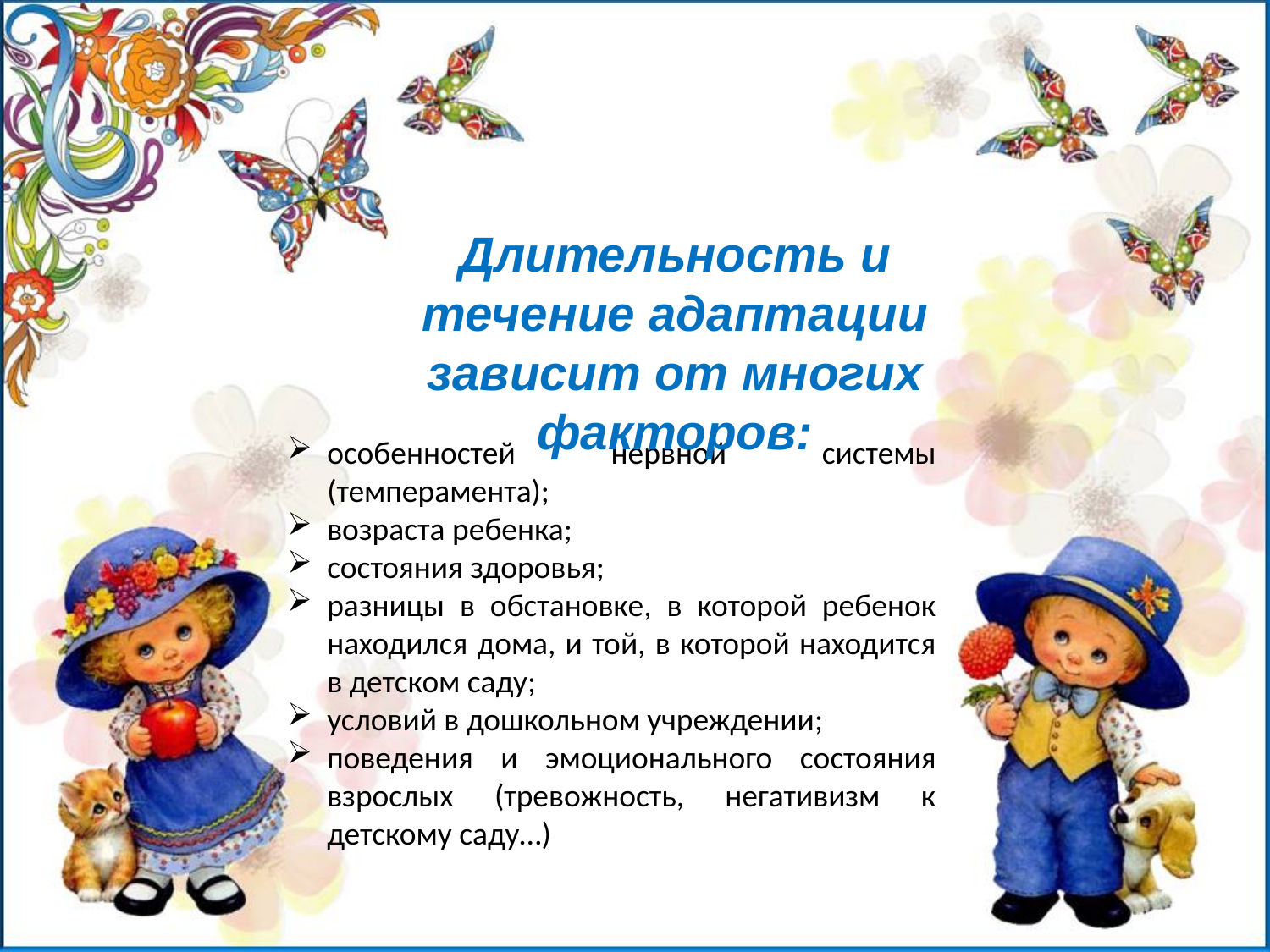

Длительность и течение адаптации зависит от многих факторов:
особенностей нервной системы (темперамента);
возраста ребенка;
состояния здоровья;
разницы в обстановке, в которой ребенок находился дома, и той, в которой находится в детском саду;
условий в дошкольном учреждении;
поведения и эмоционального состояния взрослых (тревожность, негативизм к детскому саду…)